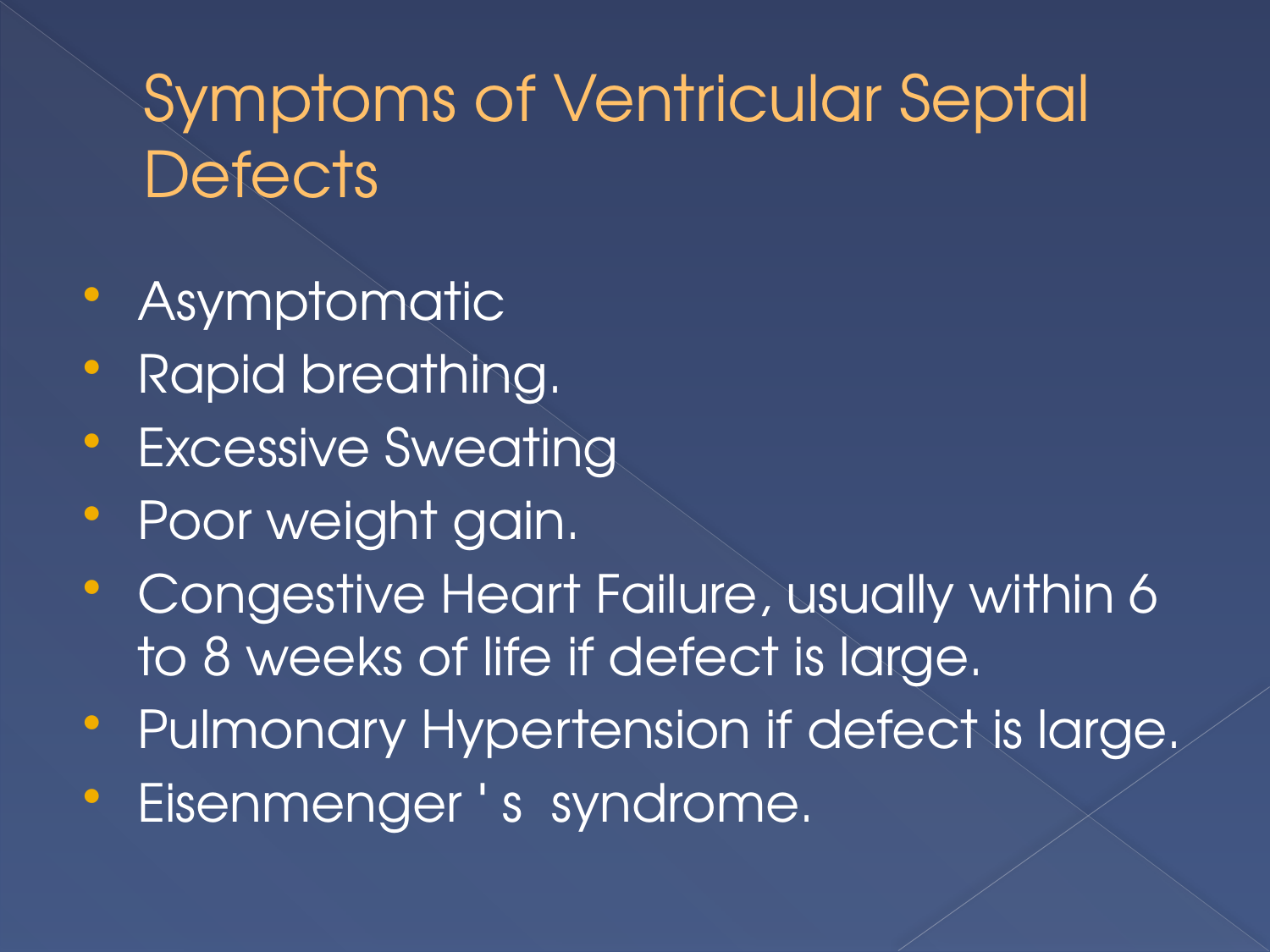

# Symptoms of Ventricular Septal Defects
Asymptomatic
Rapid breathing.
Excessive Sweating
Poor weight gain.
Congestive Heart Failure, usually within 6 to 8 weeks of life if defect is large.
Pulmonary Hypertension if defect is large.
Eisenmenger ' s  syndrome.